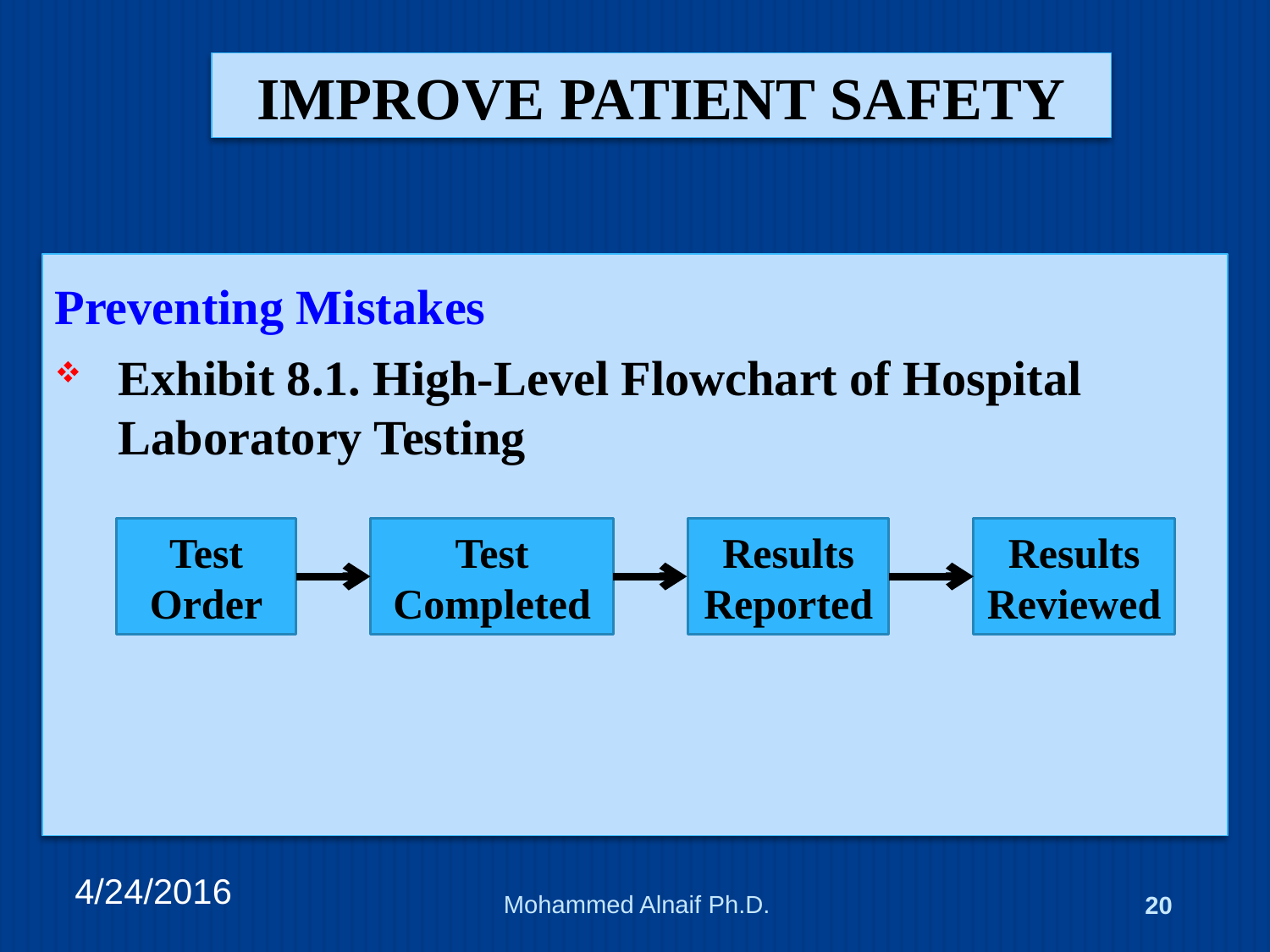

# improve patient safety
Preventing Mistakes
Exhibit 8.1. High-Level Flowchart of Hospital Laboratory Testing

Test Order
Test Completed
Results Reported
Results Reviewed
4/24/2016
Mohammed Alnaif Ph.D.
20